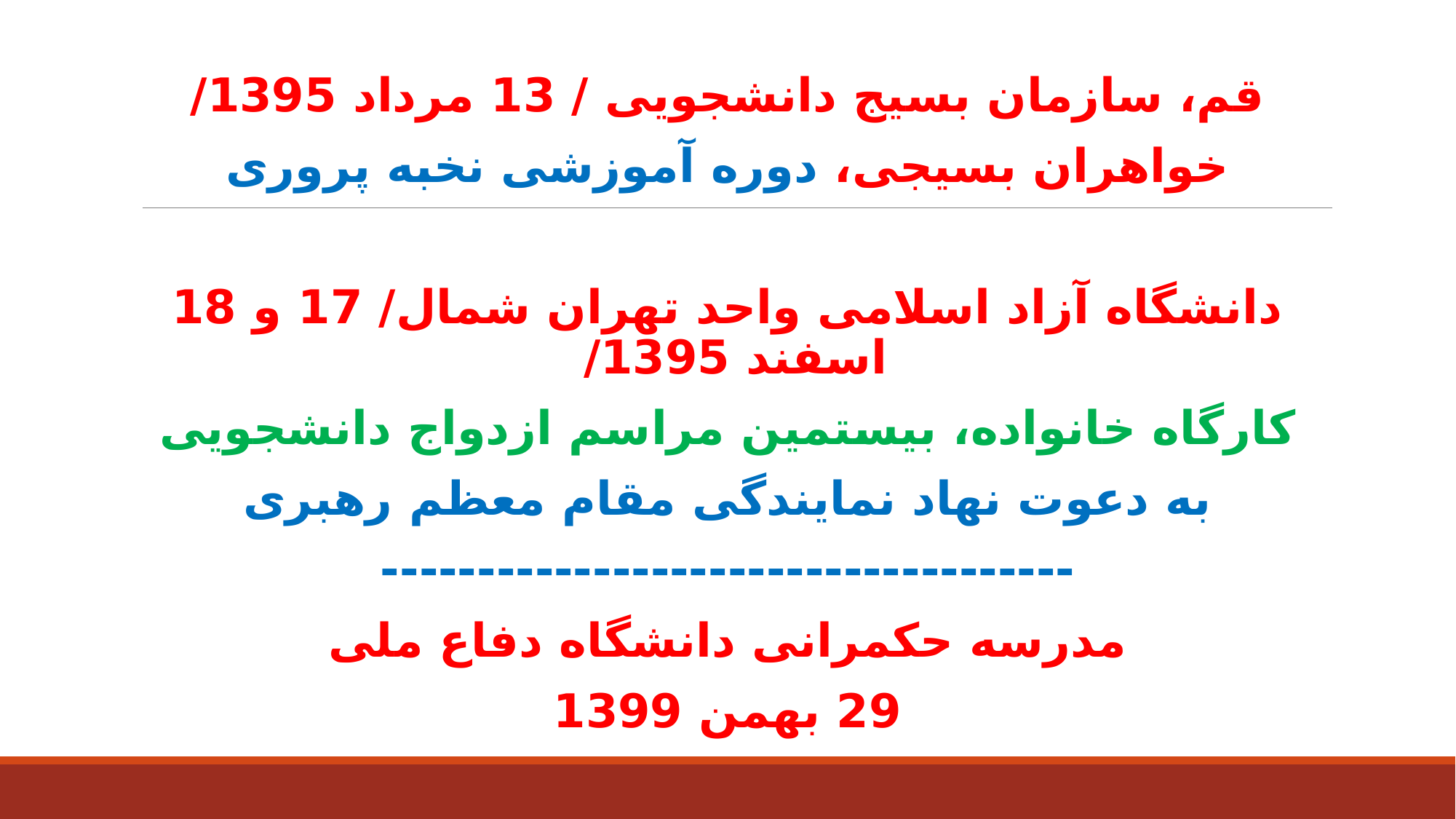

قم، سازمان بسیج دانشجویی / 13 مرداد 1395/
خواهران بسیجی، دوره آموزشی نخبه پروری

دانشگاه آزاد اسلامی واحد تهران شمال/ 17 و 18 اسفند 1395/
کارگاه خانواده، بیستمین مراسم ازدواج دانشجویی
به دعوت نهاد نمایندگی مقام معظم رهبری
------------------------------------
مدرسه حکمرانی دانشگاه دفاع ملی
29 بهمن 1399